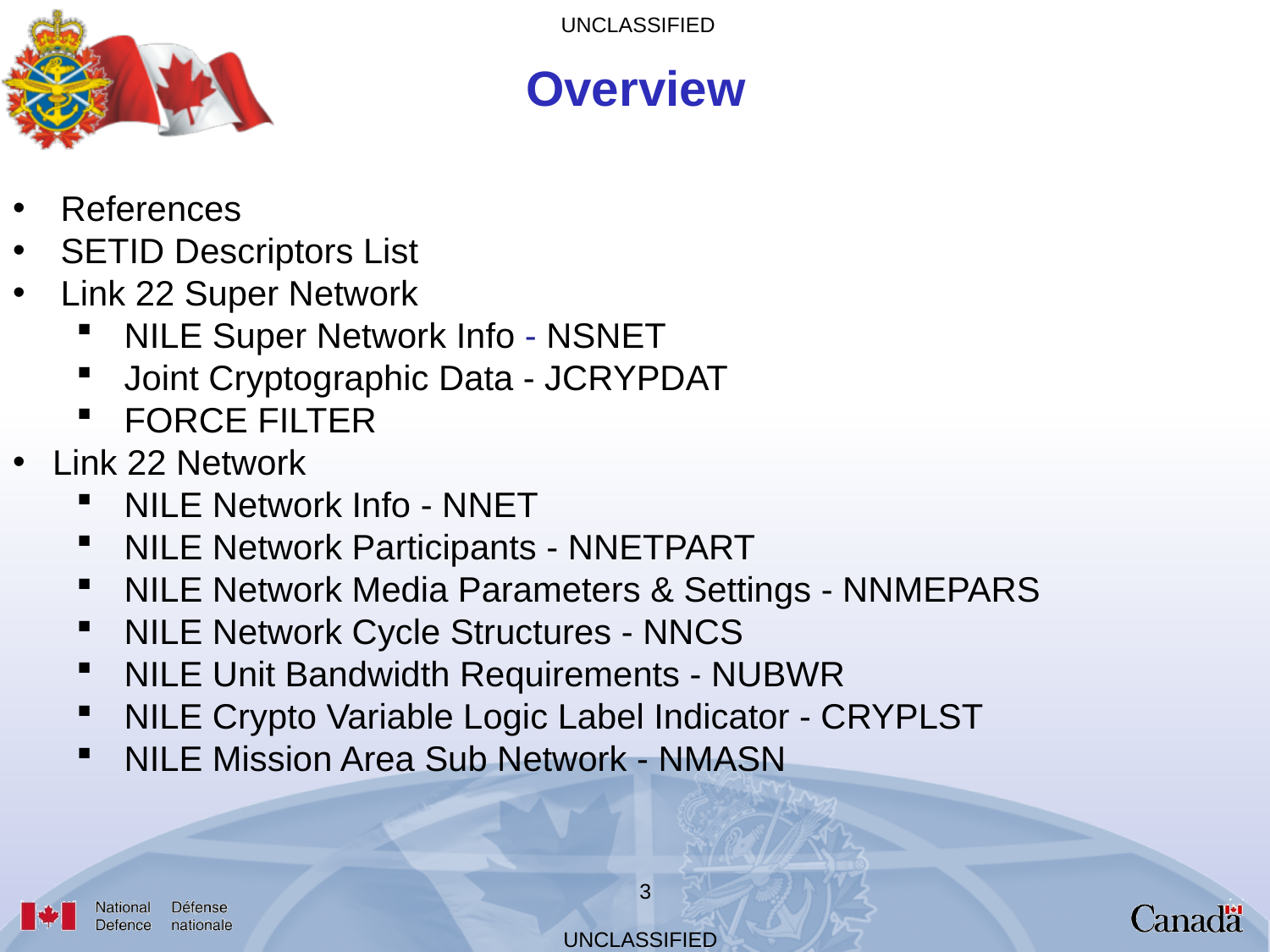

Overview
References
SETID Descriptors List
Link 22 Super Network
NILE Super Network Info - NSNET
Joint Cryptographic Data - JCRYPDAT
FORCE FILTER
Link 22 Network
NILE Network Info - NNET
NILE Network Participants - NNETPART
NILE Network Media Parameters & Settings - NNMEPARS
NILE Network Cycle Structures - NNCS
NILE Unit Bandwidth Requirements - NUBWR
NILE Crypto Variable Logic Label Indicator - CRYPLST
NILE Mission Area Sub Network - NMASN